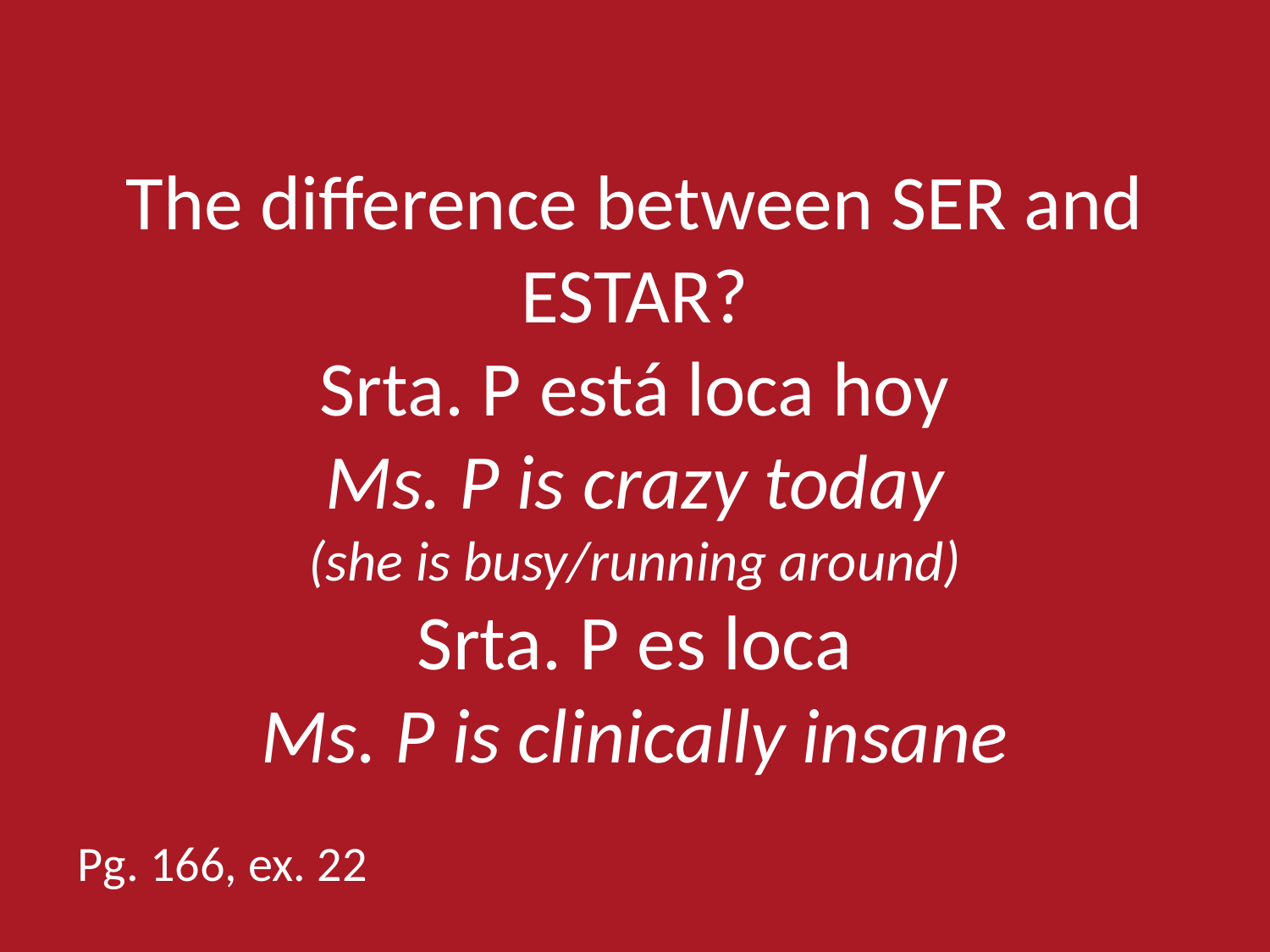

# The difference between SER and ESTAR? Srta. P está loca hoy Ms. P is crazy today (she is busy/running around) Srta. P es loca Ms. P is clinically insane
Pg. 166, ex. 22